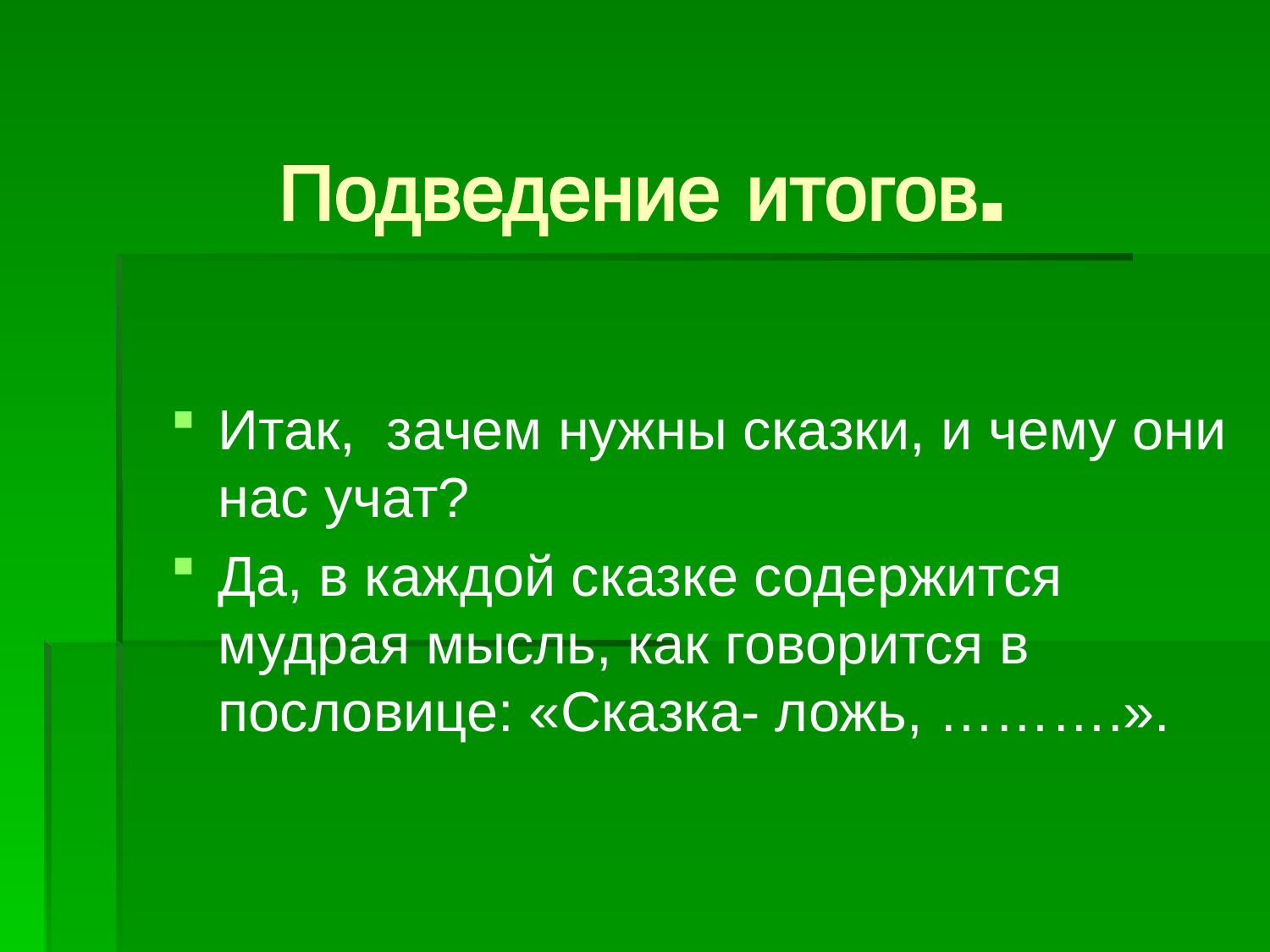

# Подведение итогов.
Итак,  зачем нужны сказки, и чему они нас учат?
Да, в каждой сказке содержится мудрая мысль, как говорится в пословице: «Сказка- ложь, ……….».